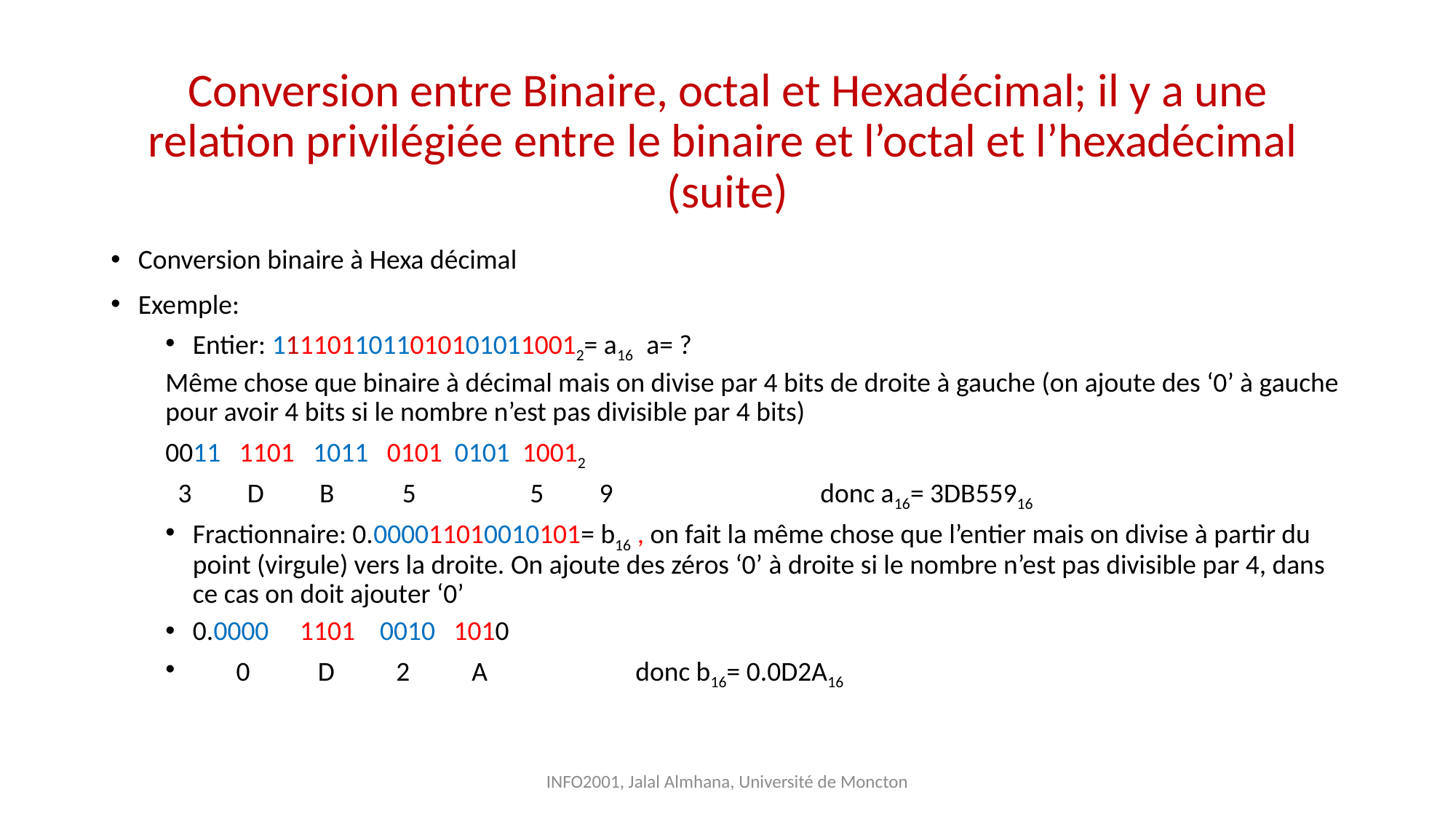

# Conversion entre Binaire, octal et Hexadécimal; il y a une relation privilégiée entre le binaire et l’octal et l’hexadécimal  (suite)
Conversion binaire à Hexa décimal
Exemple:
Entier: 11110110110101010110012= a16   a= ?
Même chose que binaire à décimal mais on divise par 4 bits de droite à gauche (on ajoute des ‘0’ à gauche pour avoir 4 bits si le nombre n’est pas divisible par 4 bits)
0011   1101   1011   0101  0101  10012
  3         D         B           5	      5         9		donc a16= 3DB55916
Fractionnaire: 0.000011010010101= b16 , on fait la même chose que l’entier mais on divise à partir du point (virgule) vers la droite. On ajoute des zéros ‘0’ à droite si le nombre n’est pas divisible par 4, dans ce cas on doit ajouter ‘0’
0.0000     1101    0010   1010
       0           D          2          A		 donc b16= 0.0D2A16
INFO2001, Jalal Almhana, Université de Moncton